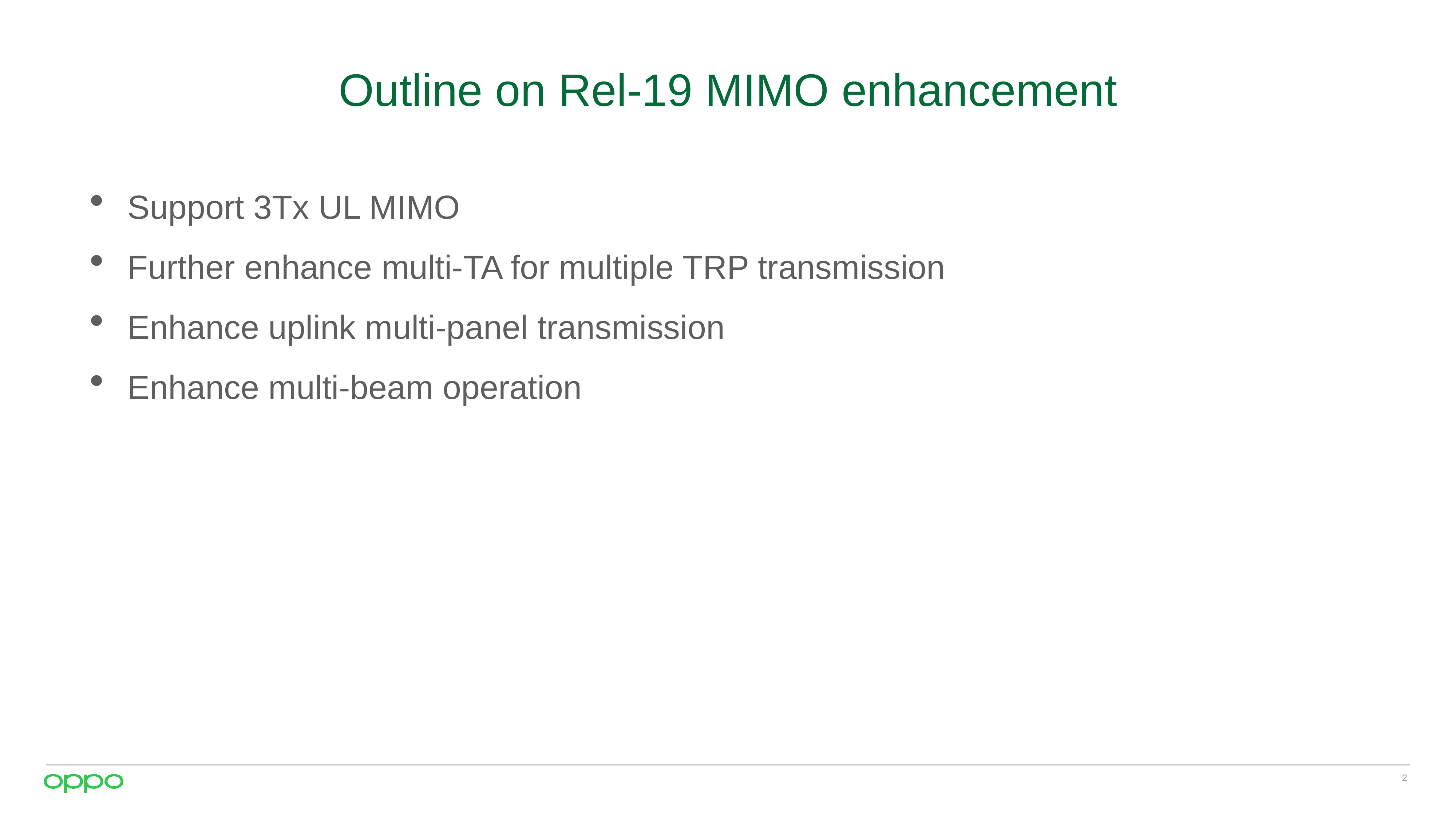

# Outline on Rel-19 MIMO enhancement
Support 3Tx UL MIMO
Further enhance multi-TA for multiple TRP transmission
Enhance uplink multi-panel transmission
Enhance multi-beam operation